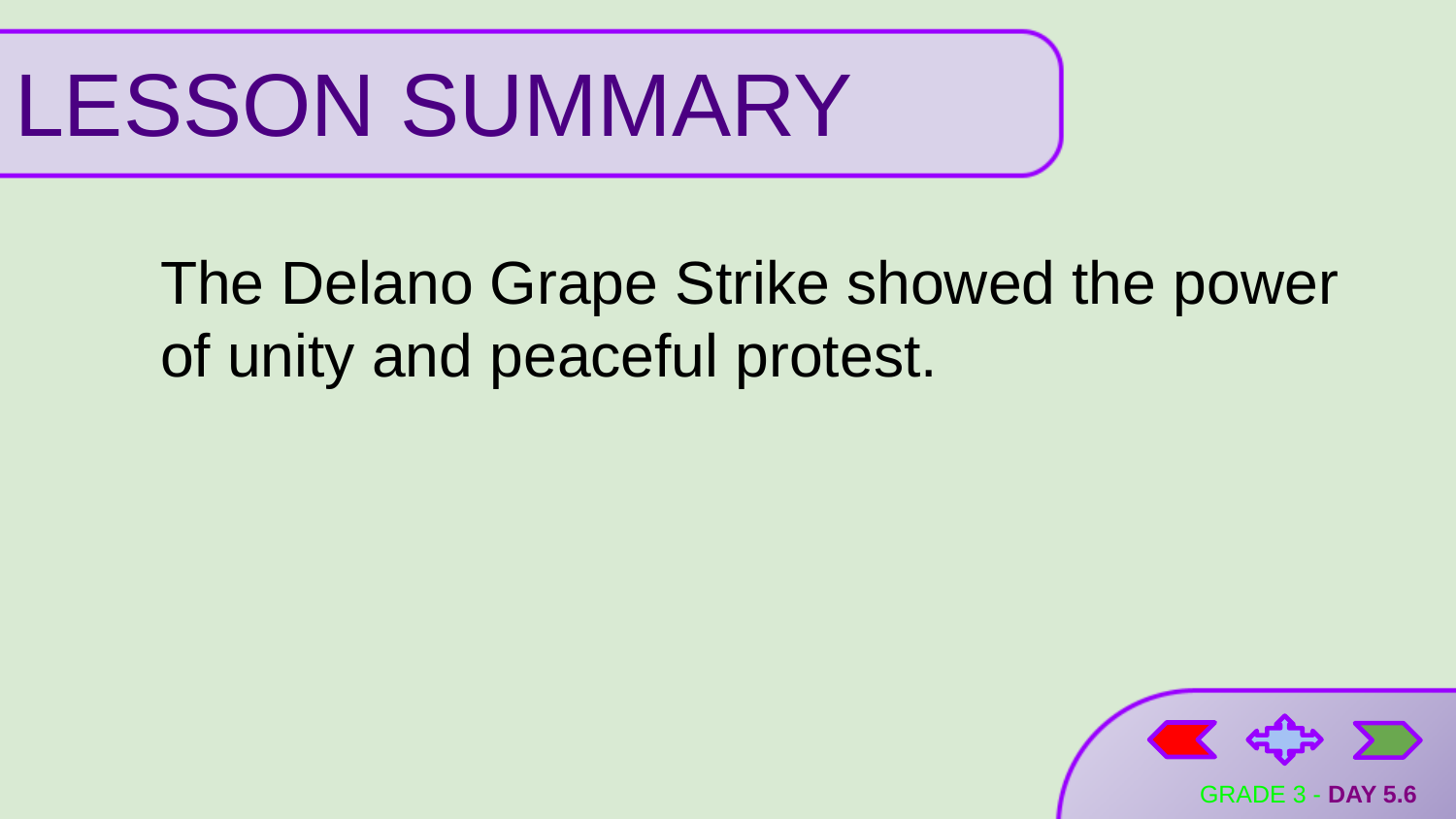

# LESSON SUMMARY

The Delano Grape Strike showed the power of unity and peaceful protest.

GRADE 3 - DAY 5.6